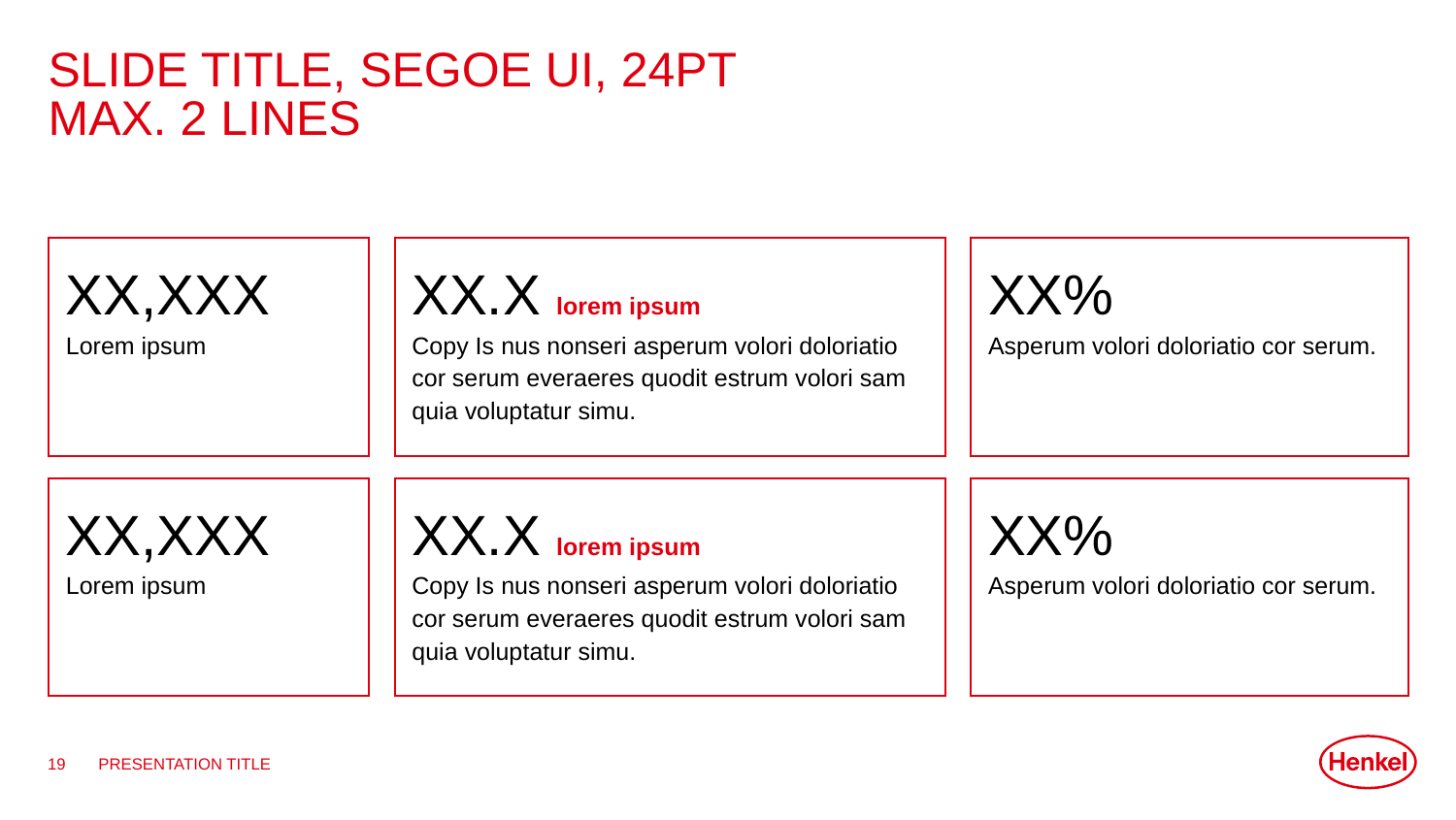

# Slide Title, Segoe UI, 24pt Max. 2 Lines
XX,XXX
Lorem ipsum
XX%
Asperum volori doloriatio cor serum.

XX.X lorem ipsum
Copy Is nus nonseri asperum volori doloriatio cor serum everaeres quodit estrum volori sam quia voluptatur simu.

XX,XXX
Lorem ipsum
XX%
Asperum volori doloriatio cor serum.

XX.X lorem ipsum
Copy Is nus nonseri asperum volori doloriatio cor serum everaeres quodit estrum volori sam quia voluptatur simu.

19
Presentation title